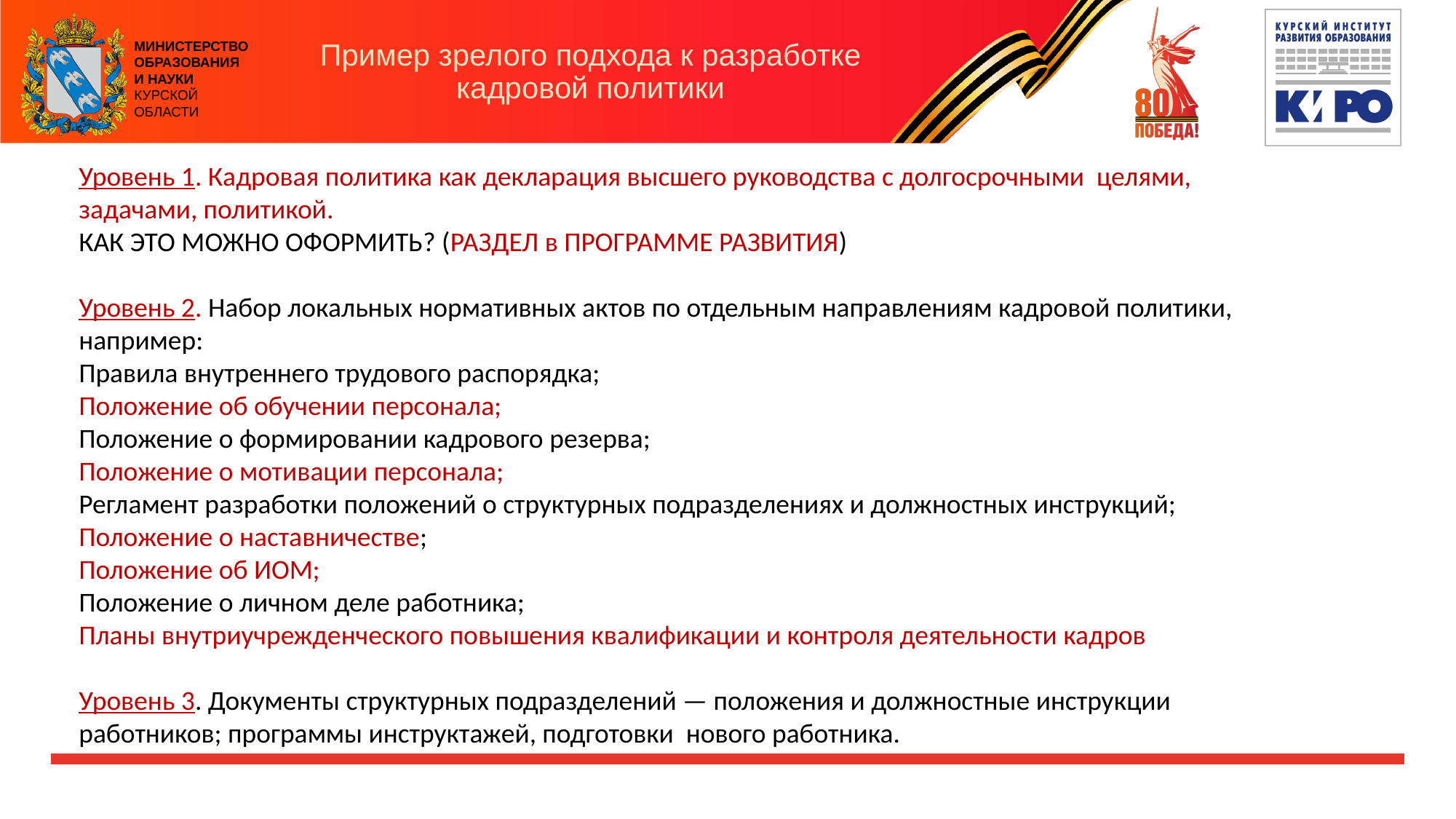

# Пример зрелого подхода к разработке кадровой политики
Уровень 1. Кадровая политика как декларация высшего руководства с долгосрочными  целями, задачами, политикой.
КАК ЭТО МОЖНО ОФОРМИТЬ? (РАЗДЕЛ в ПРОГРАММЕ РАЗВИТИЯ)

Уровень 2. Набор локальных нормативных актов по отдельным направлениям кадровой политики, например:
Правила внутреннего трудового распорядка;
Положение об обучении персонала;
Положение о формировании кадрового резерва;
Положение о мотивации персонала;
Регламент разработки положений о структурных подразделениях и должностных инструкций;
Положение о наставничестве;
Положение об ИОМ;
Положение о личном деле работника;
Планы внутриучрежденческого повышения квалификации и контроля деятельности кадров

Уровень 3. Документы структурных подразделений — положения и должностные инструкции работников; программы инструктажей, подготовки  нового работника.